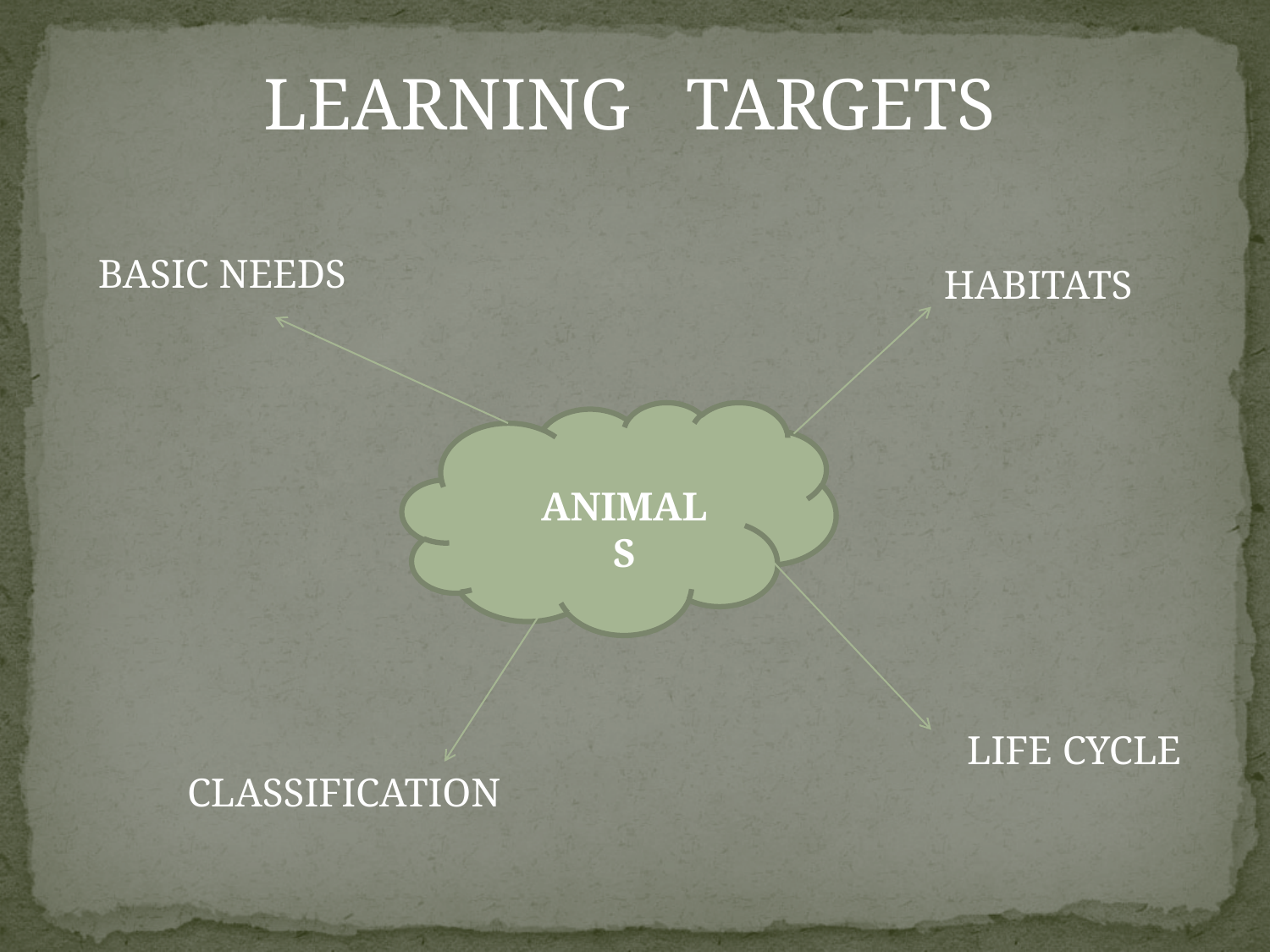

LEARNING   TARGETS
BASIC NEEDS
HABITATS

ANIMALS
LIFE CYCLE
CLASSIFICATION